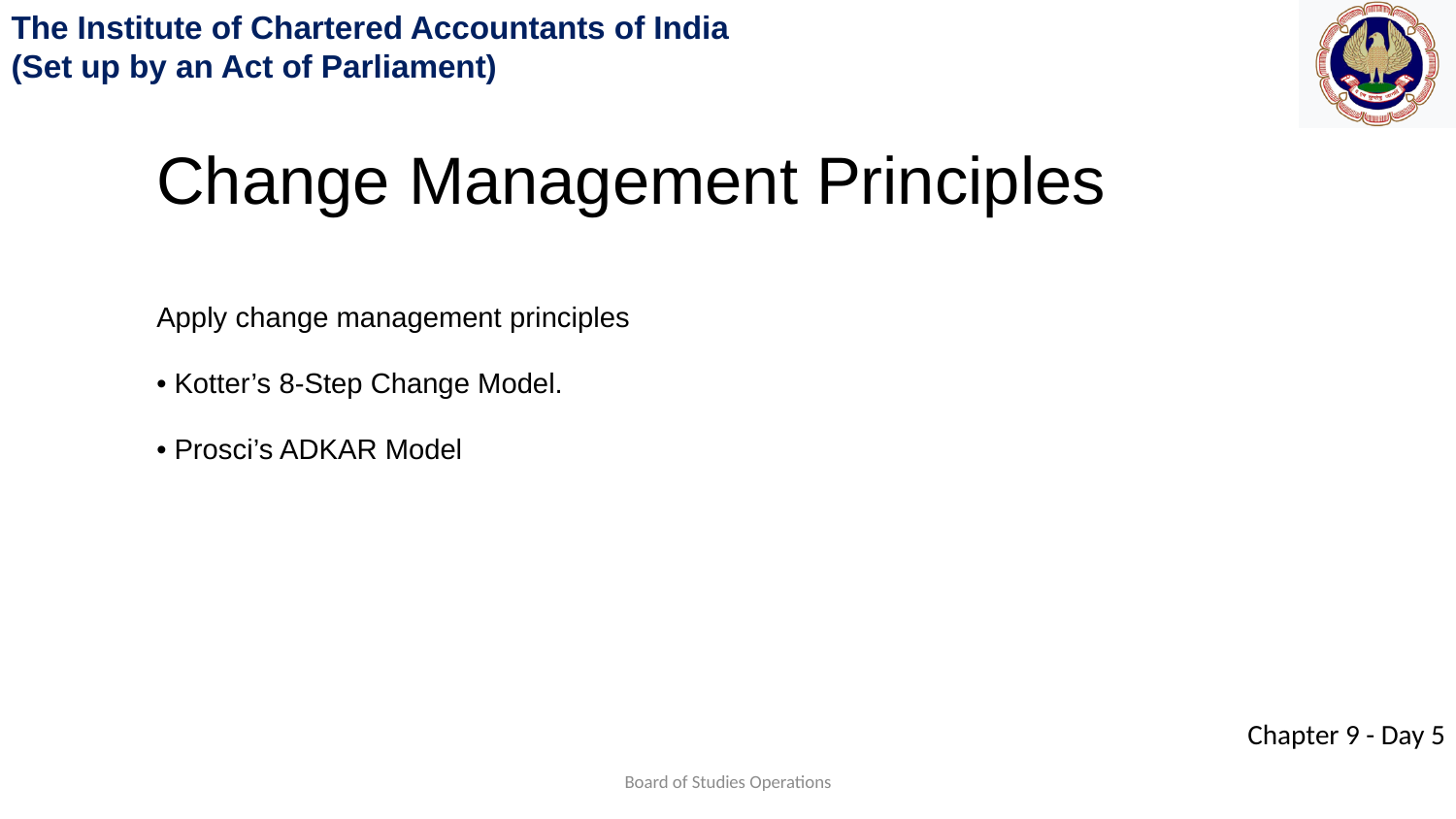

Change Management Principles
Apply change management principles
• Kotter’s 8-Step Change Model.
• Prosci’s ADKAR Model
Board of Studies Operations